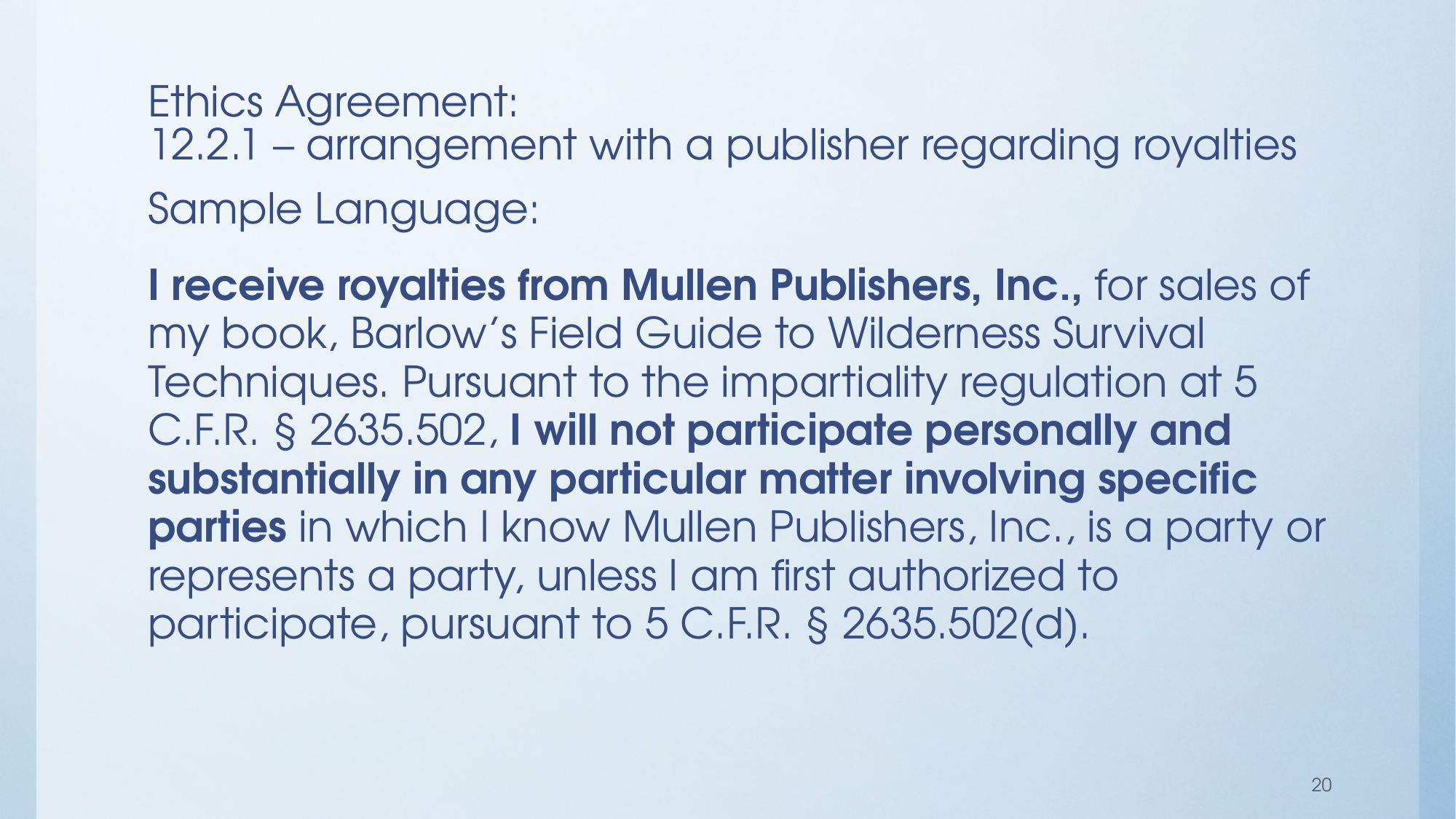

# Ethics Agreement: 12.2.1 – arrangement with a publisher regarding royalties
Sample Language:
I receive royalties from Mullen Publishers, Inc., for sales of my book, Barlow’s Field Guide to Wilderness Survival Techniques. Pursuant to the impartiality regulation at 5 C.F.R. § 2635.502, I will not participate personally and substantially in any particular matter involving specific parties in which I know Mullen Publishers, Inc., is a party or represents a party, unless I am first authorized to participate, pursuant to 5 C.F.R. § 2635.502(d).
20